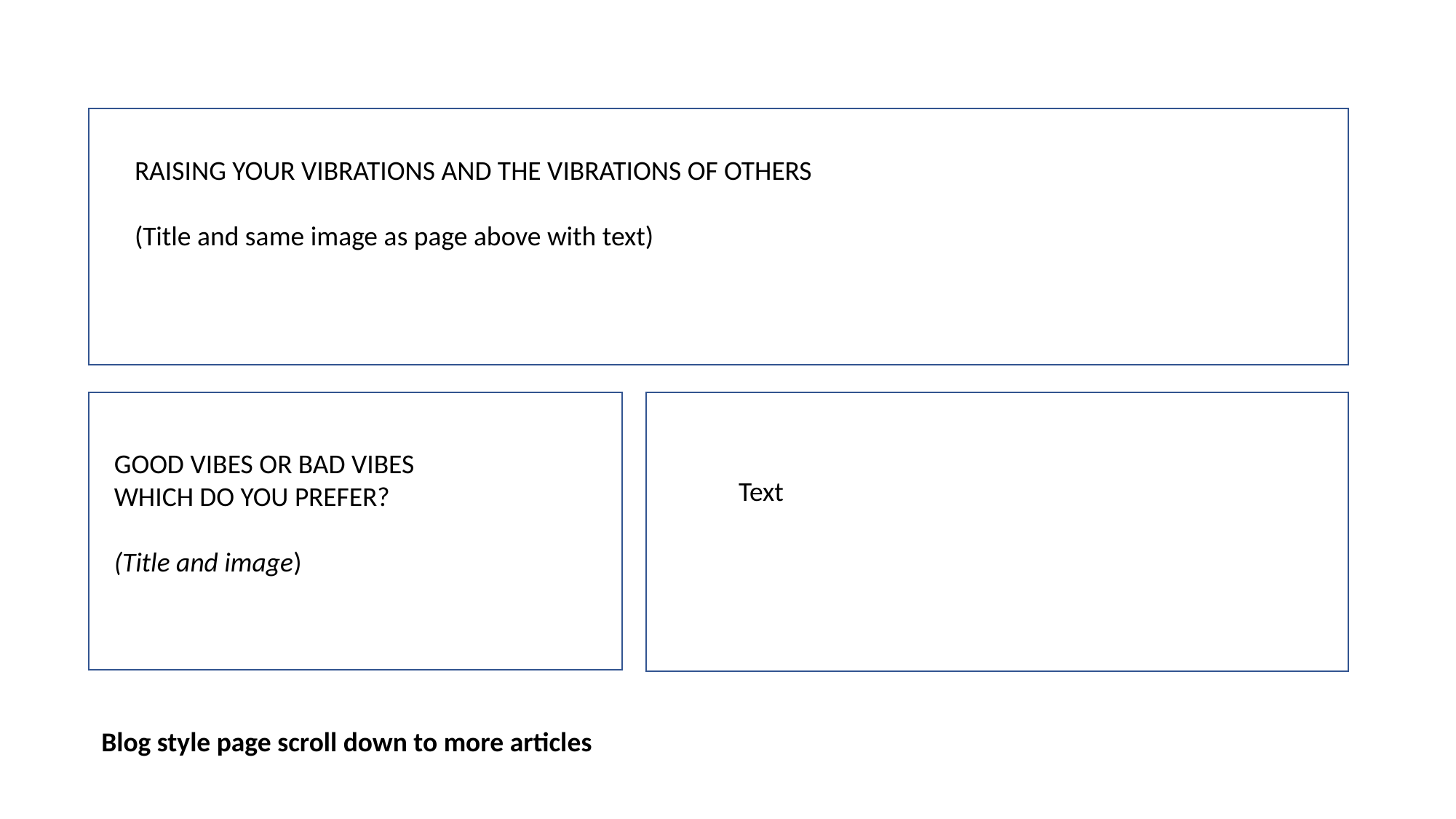

RAISING YOUR VIBRATIONS AND THE VIBRATIONS OF OTHERS

(Title and same image as page above with text)

GOOD VIBES OR BAD VIBES
WHICH DO YOU PREFER?

(Title and image)
Text
Blog style page scroll down to more articles